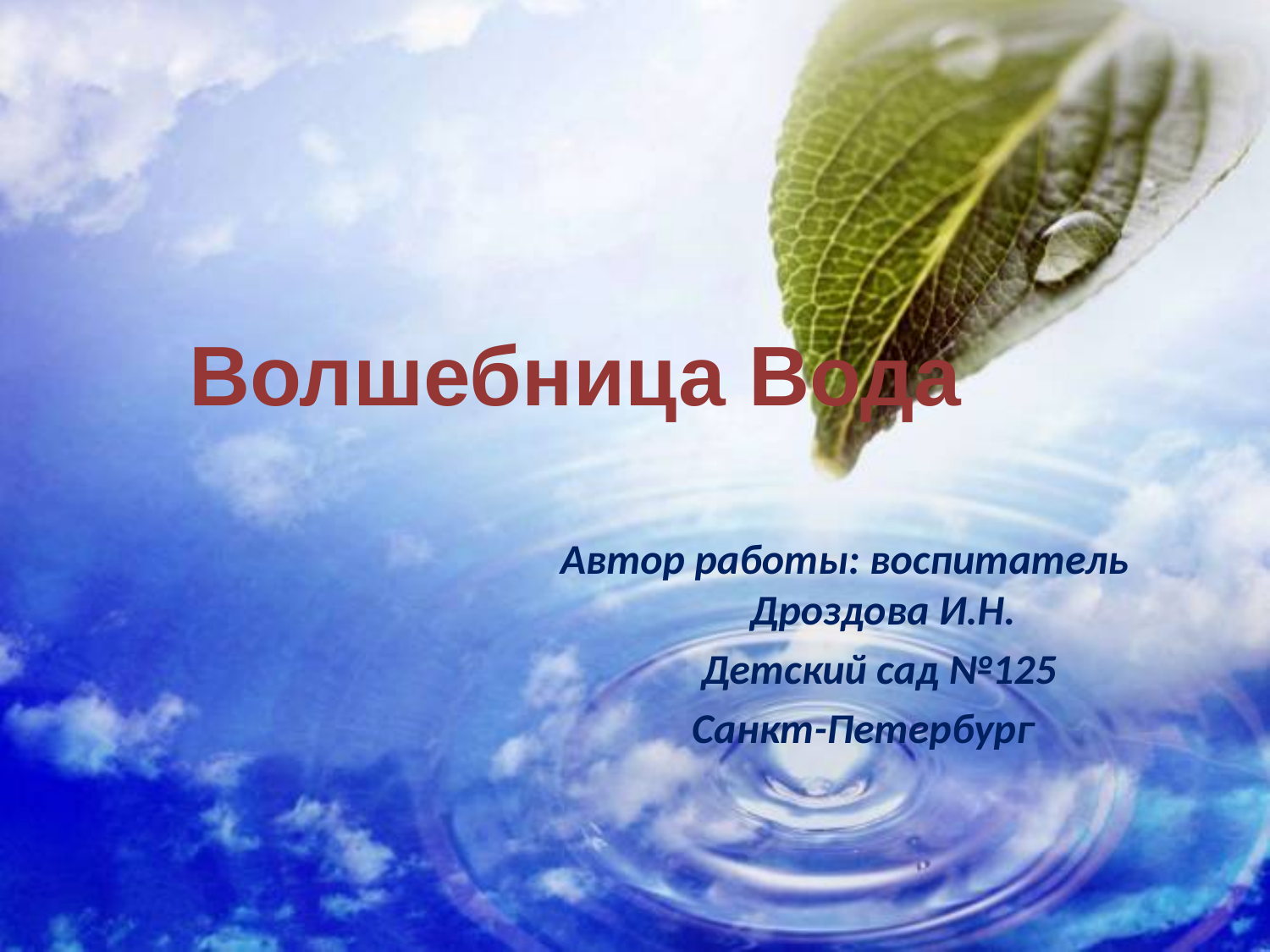

# Волшебница Вода
Автор работы: воспитатель         Дроздова И.Н.
               Детский сад №125
              Санкт-Петербург